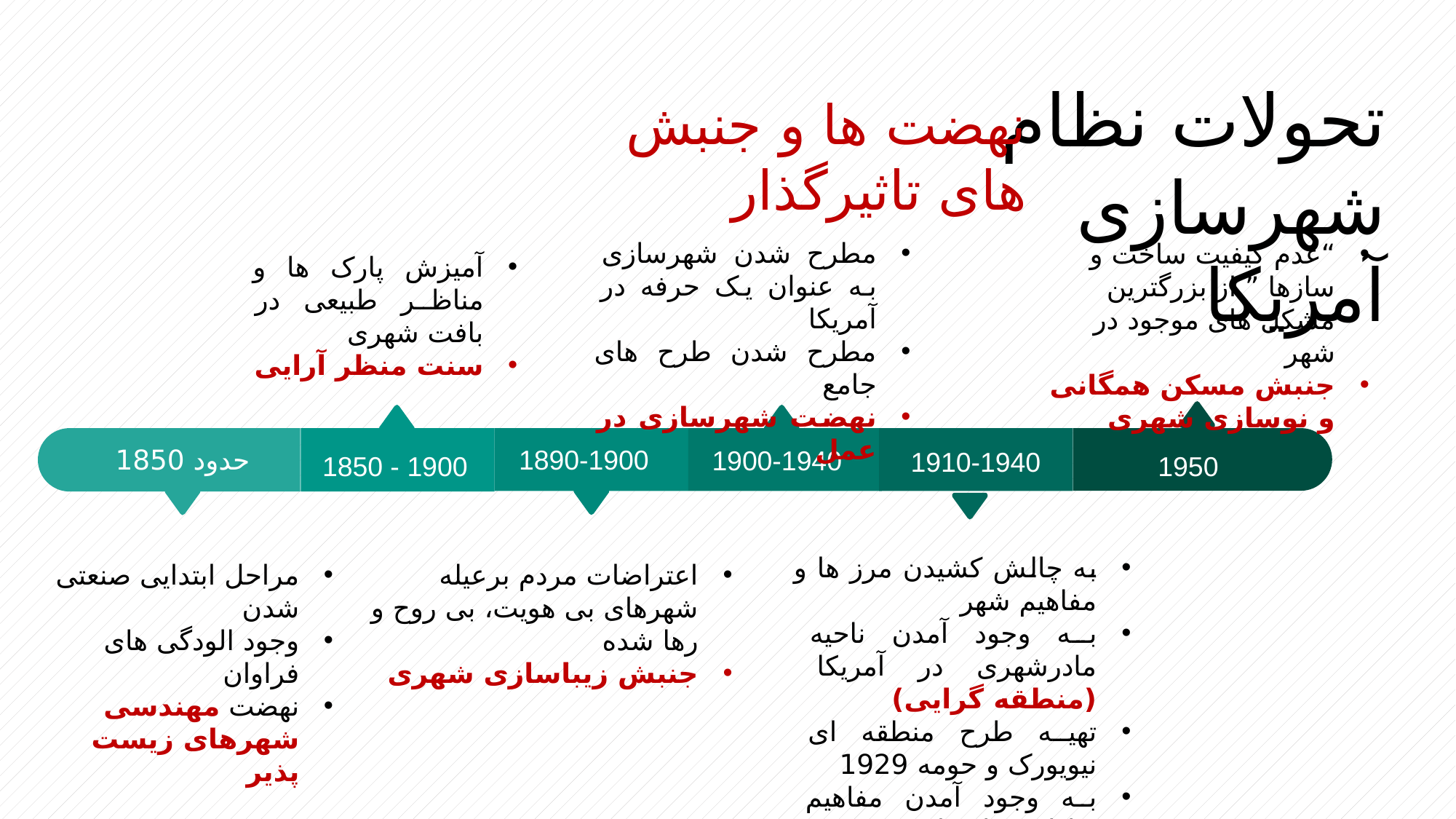

تحولات نظام شهرسازی آمریکا
نهضت ها و جنبش های تاثیرگذار
مطرح شدن شهرسازی به عنوان یک حرفه در آمریکا
مطرح شدن طرح های جامع
نهضت شهرسازی در عمل
“عدم کیفیت ساخت و سازها ” از بزرگترین مشکل های موجود در شهر
جنبش مسکن همگانی و نوسازی شهری
آمیزش پارک ها و مناظر طبیعی در بافت شهری
سنت منظر آرایی

1950

1850 - 1900

1900-1940

حدود 1850

1890-1900

1910-1940

به چالش کشیدن مرز ها و مفاهیم شهر
به وجود آمدن ناحیه مادرشهری در آمریکا (منطقه گرایی)
تهیه طرح منطقه ای نیویورک و حومه 1929
به وجود آمدن مفاهیم تعادل منطقه ای

مراحل ابتدایی صنعتی شدن
وجود الودگی های فراوان
نهضت مهندسی شهرهای زیست پذیر
اعتراضات مردم برعیله شهرهای بی هویت، بی روح و رها شده
جنبش زیباسازی شهری